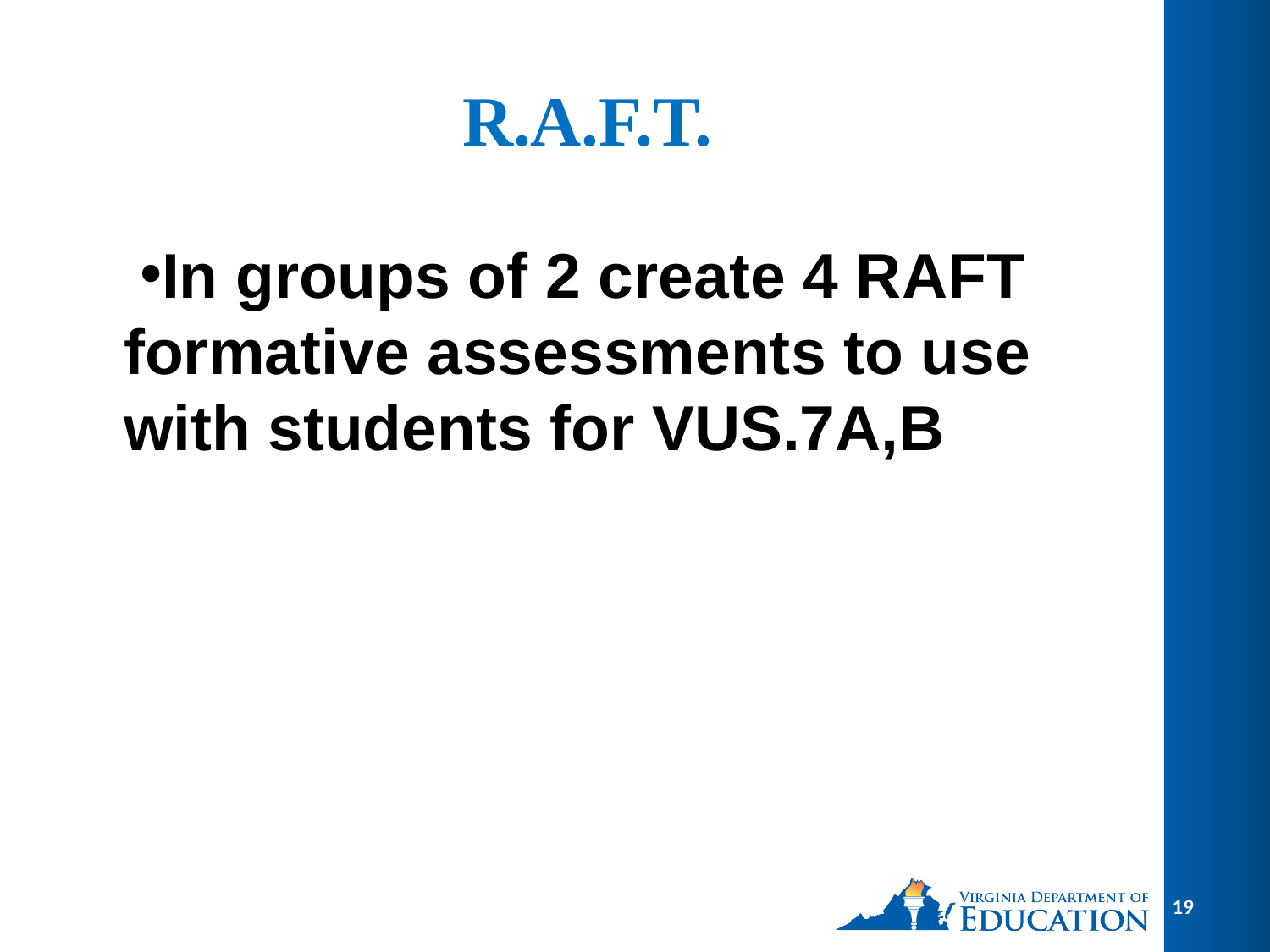

# R.A.F.T.
In groups of 2 create 4 RAFT formative assessments to use with students for VUS.7A,B
19